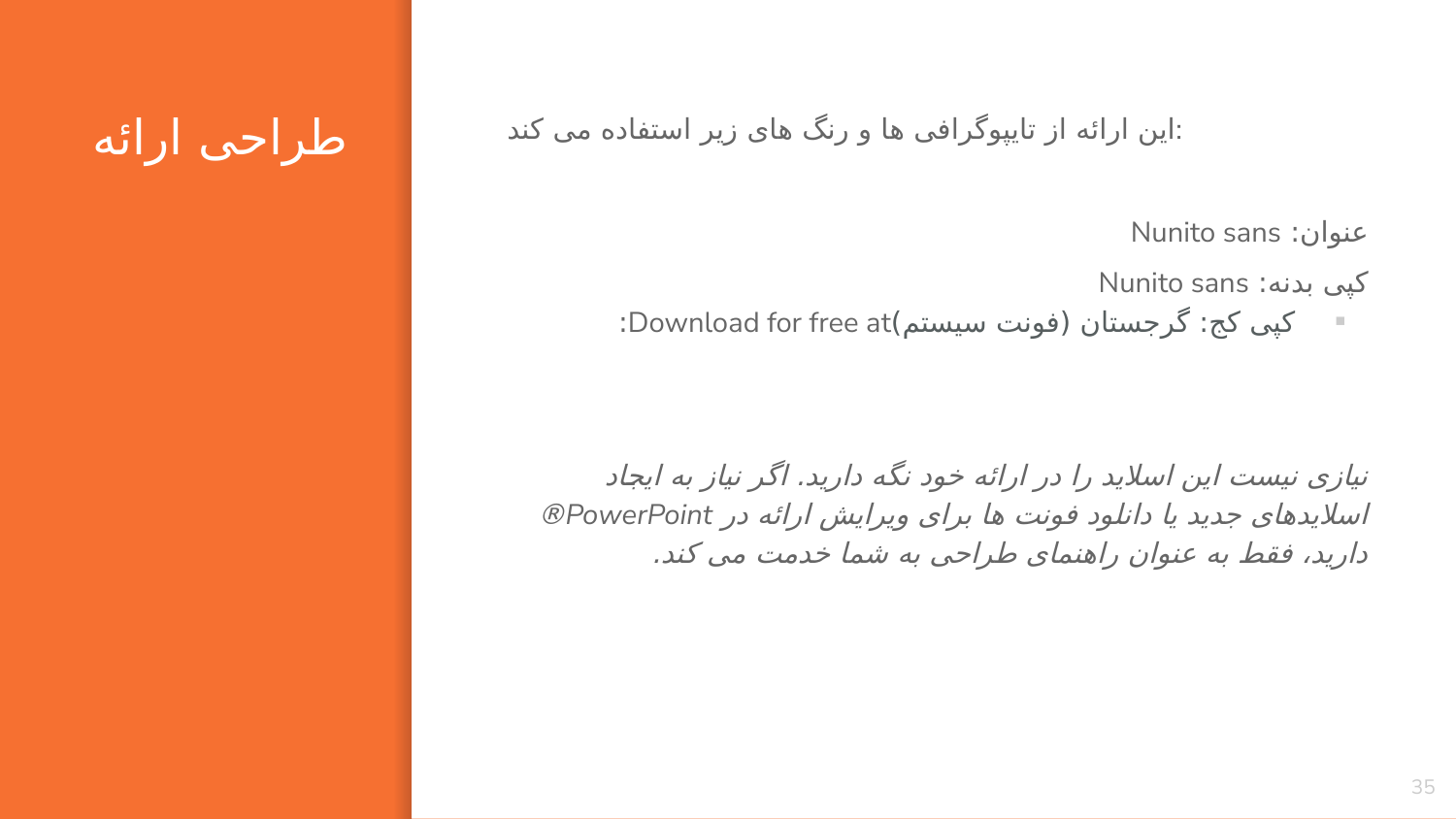

# طراحی ارائه
این ارائه از تایپوگرافی ها و رنگ های زیر استفاده می کند:

عنوان: Nunito sans
کپی بدنه: Nunito sans
کپی کج: گرجستان (فونت سیستم)Download for free at:

نیازی نیست این اسلاید را در ارائه خود نگه دارید. اگر نیاز به ایجاد اسلایدهای جدید یا دانلود فونت ها برای ویرایش ارائه در PowerPoint® دارید، فقط به عنوان راهنمای طراحی به شما خدمت می کند.

35